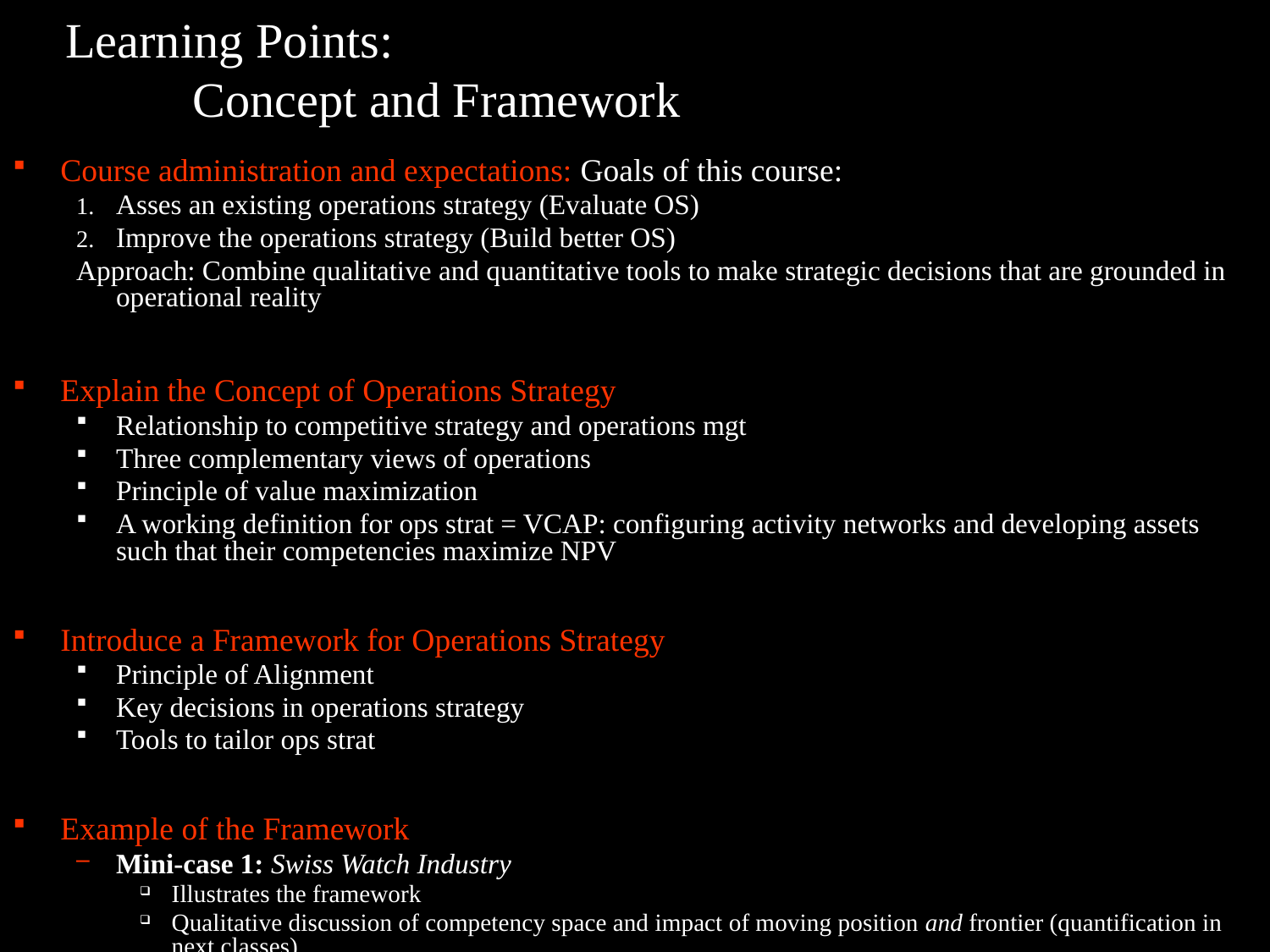

# Learning Points: Concept and Framework

Course administration and expectations: Goals of this course:
Asses an existing operations strategy (Evaluate OS)
Improve the operations strategy (Build better OS)
Approach: Combine qualitative and quantitative tools to make strategic decisions that are grounded in operational reality

Explain the Concept of Operations Strategy
Relationship to competitive strategy and operations mgt
Three complementary views of operations
Principle of value maximization
A working definition for ops strat = VCAP: configuring activity networks and developing assets such that their competencies maximize NPV

Introduce a Framework for Operations Strategy
Principle of Alignment
Key decisions in operations strategy
Tools to tailor ops strat

Example of the Framework
Mini-case 1: Swiss Watch Industry
Illustrates the framework
Qualitative discussion of competency space and impact of moving position and frontier (quantification in next classes)